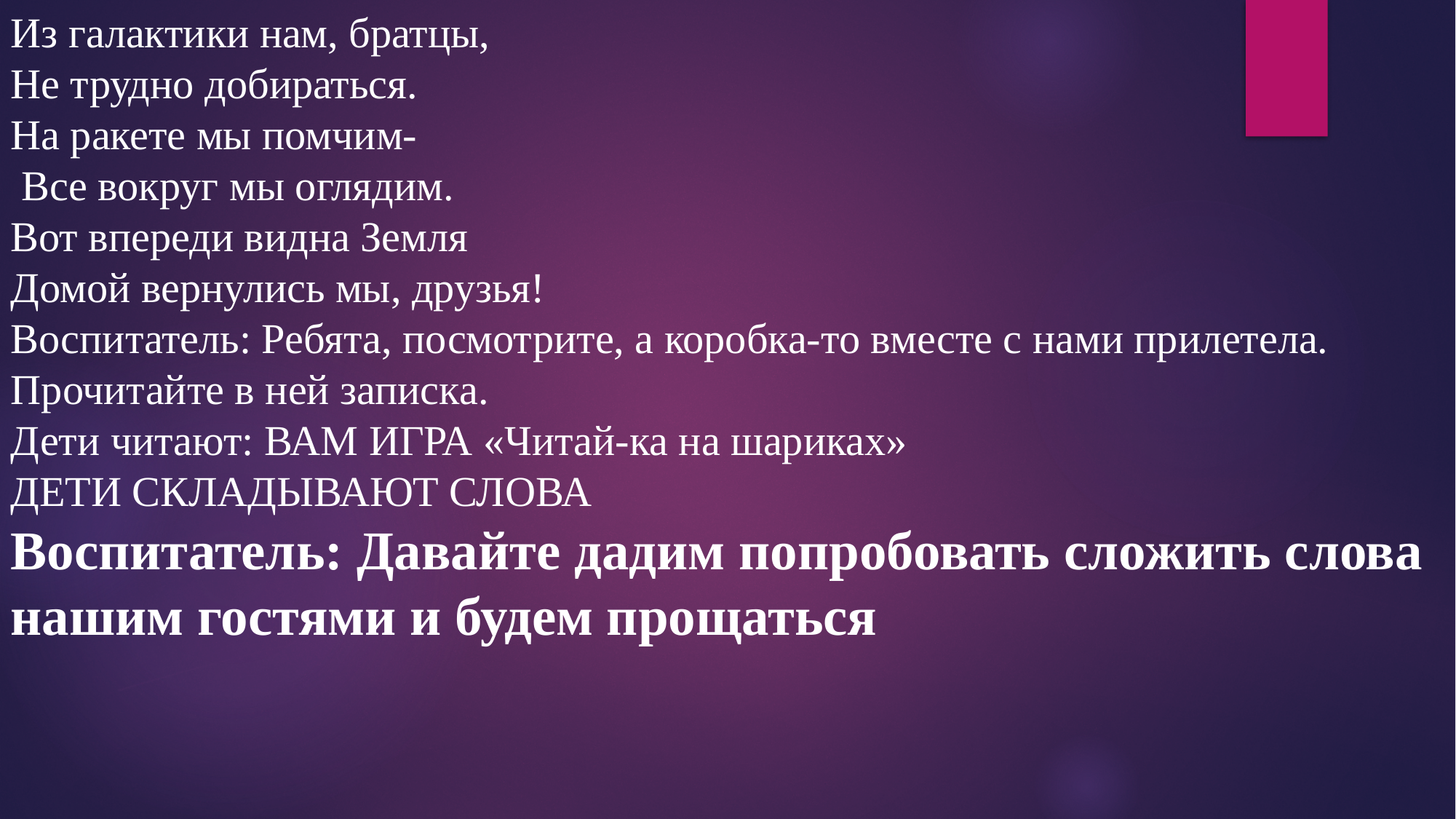

Из галактики нам, братцы,
Не трудно добираться.
На ракете мы помчим-
 Все вокруг мы оглядим.
Вот впереди видна Земля
Домой вернулись мы, друзья!
Воспитатель: Ребята, посмотрите, а коробка-то вместе с нами прилетела.
Прочитайте в ней записка.
Дети читают: ВАМ ИГРА «Читай-ка на шариках»
ДЕТИ СКЛАДЫВАЮТ СЛОВА
Воспитатель: Давайте дадим попробовать сложить слова нашим гостями и будем прощаться